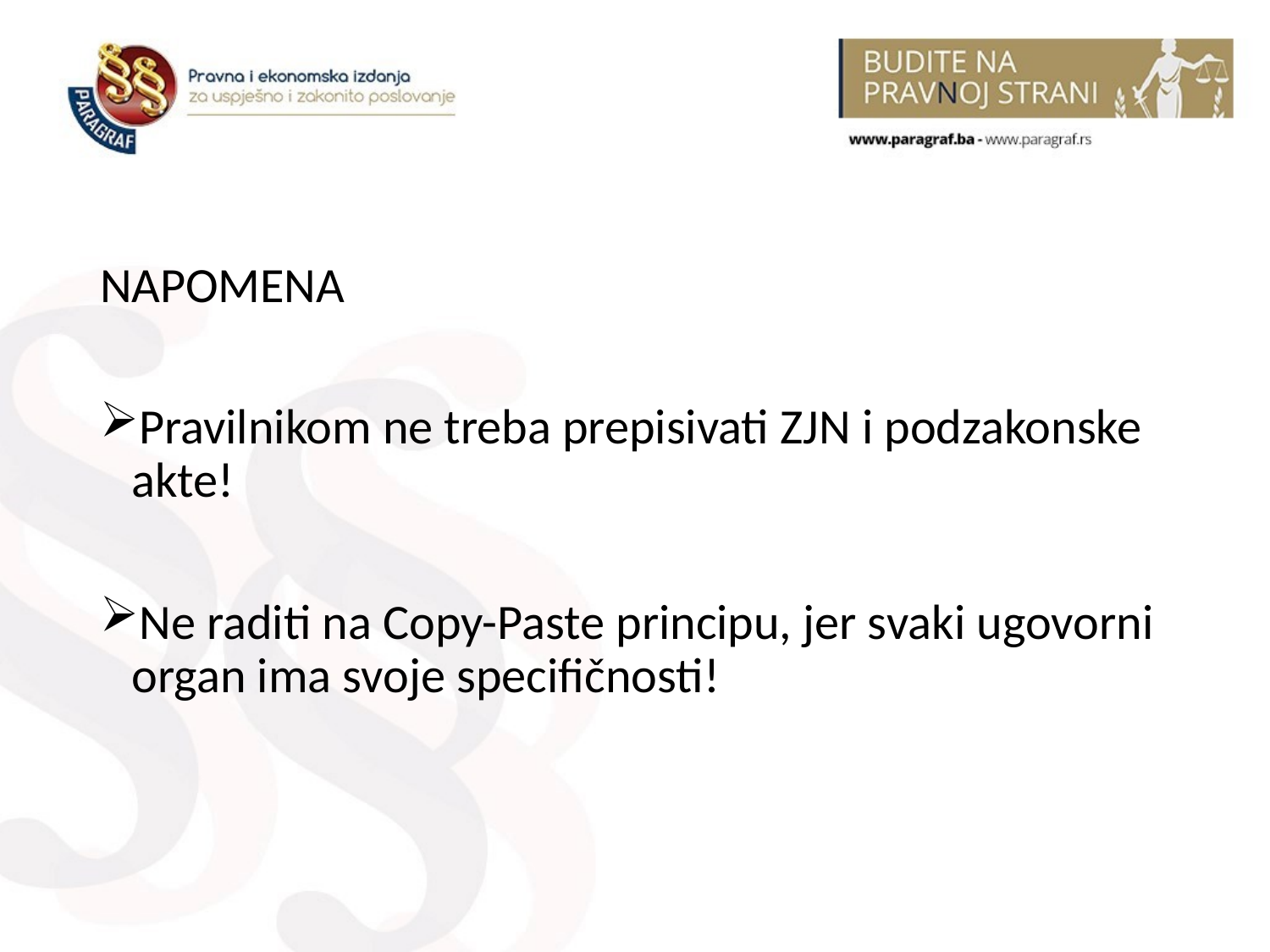

#
NAPOMENA

Pravilnikom ne treba prepisivati ZJN i podzakonske akte!

Ne raditi na Copy-Paste principu, jer svaki ugovorni  organ ima svoje specifičnosti!